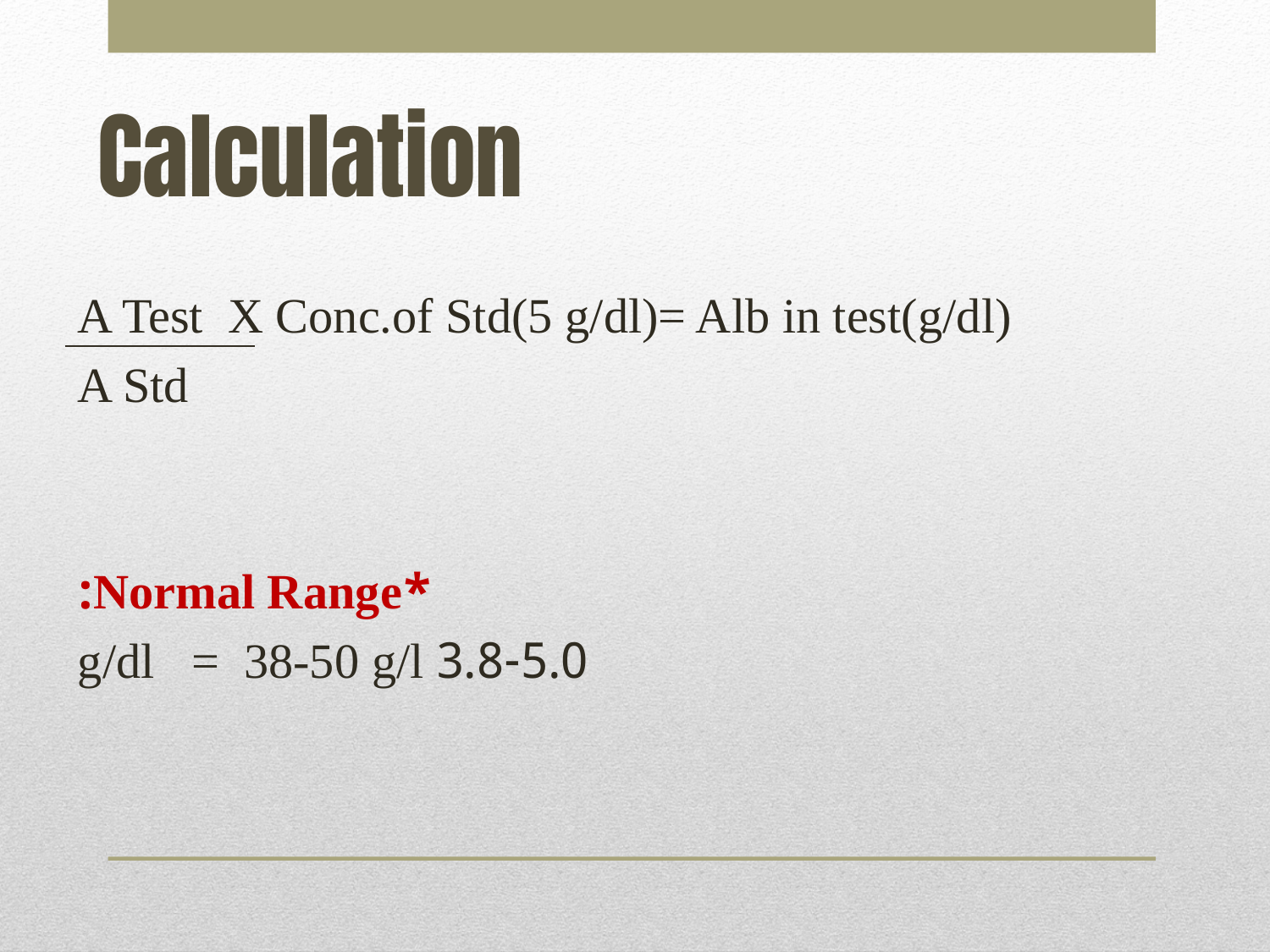

# Calculation
A Test  X Conc.of Std(5 g/dl)= Alb in test(g/dl)
A Std

*Normal Range:
3.8-5.0 g/dl   =  38-50 g/l